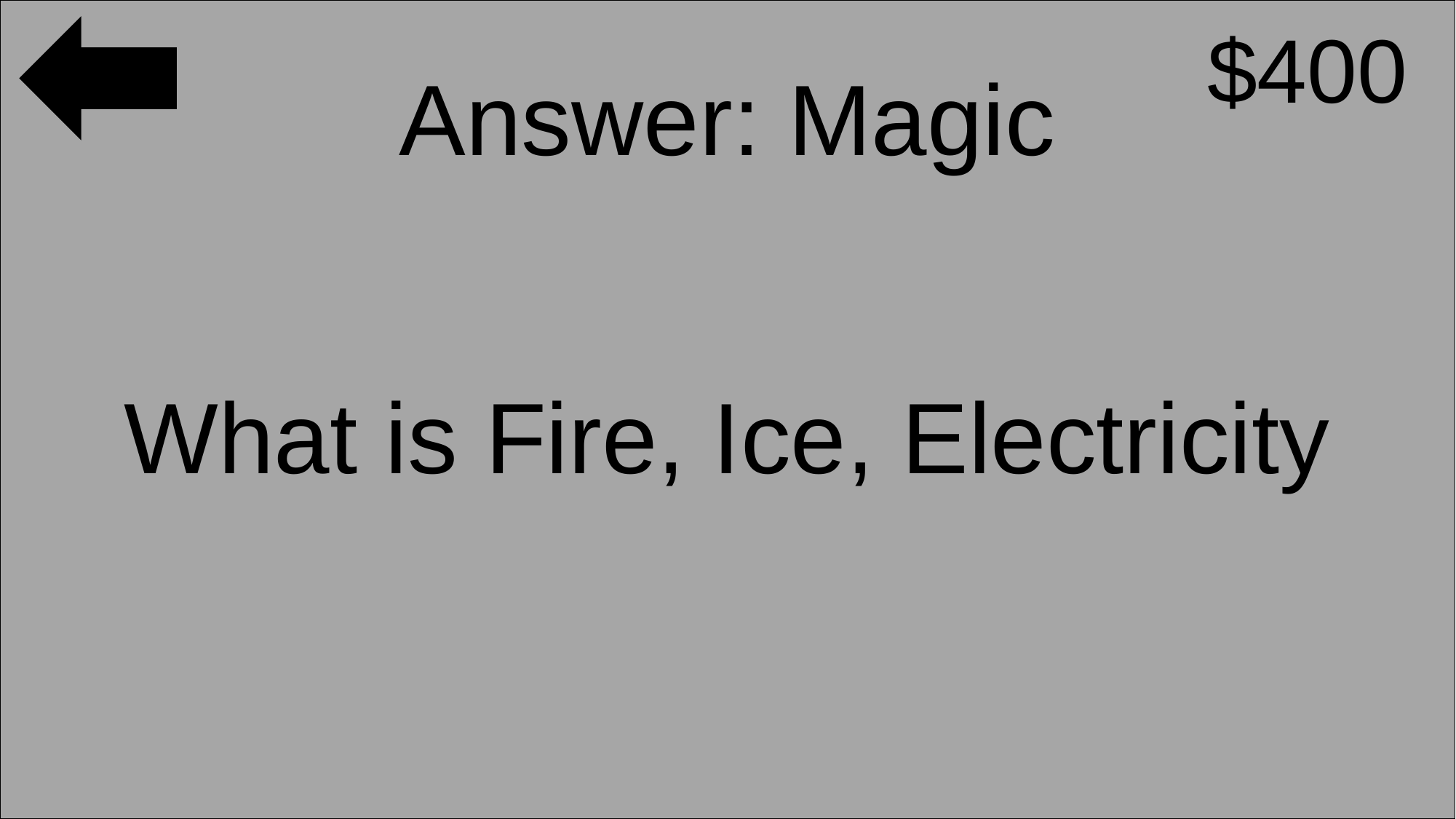

$400
#
Answer: Magic

What is Fire, Ice, Electricity